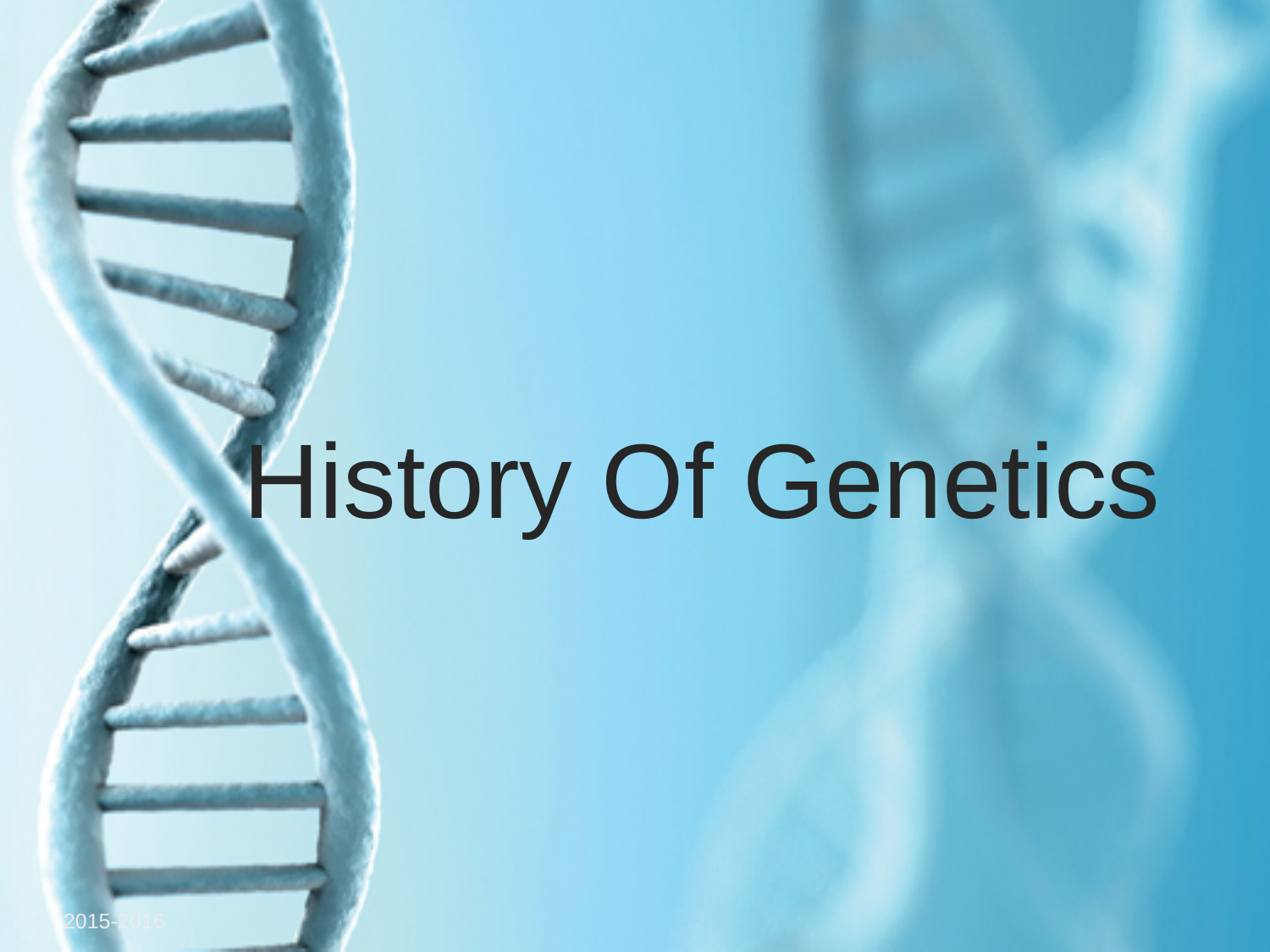

# History Of Genetics
2015-2016
May Alrashed, PhD